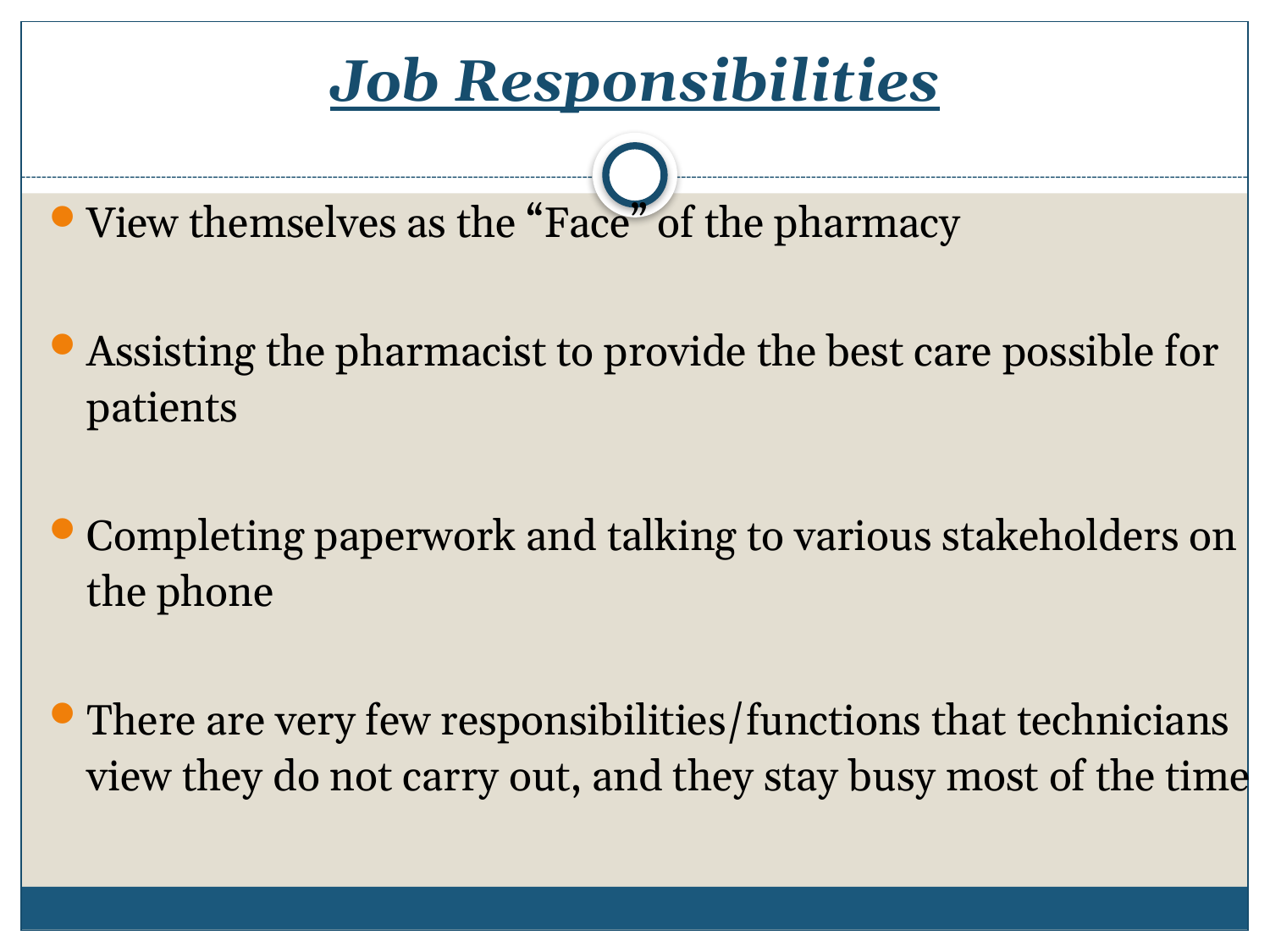

# Job Responsibilities
View themselves as the “Face” of the pharmacy

Assisting the pharmacist to provide the best care possible for patients

Completing paperwork and talking to various stakeholders on the phone

There are very few responsibilities/functions that technicians view they do not carry out, and they stay busy most of the time